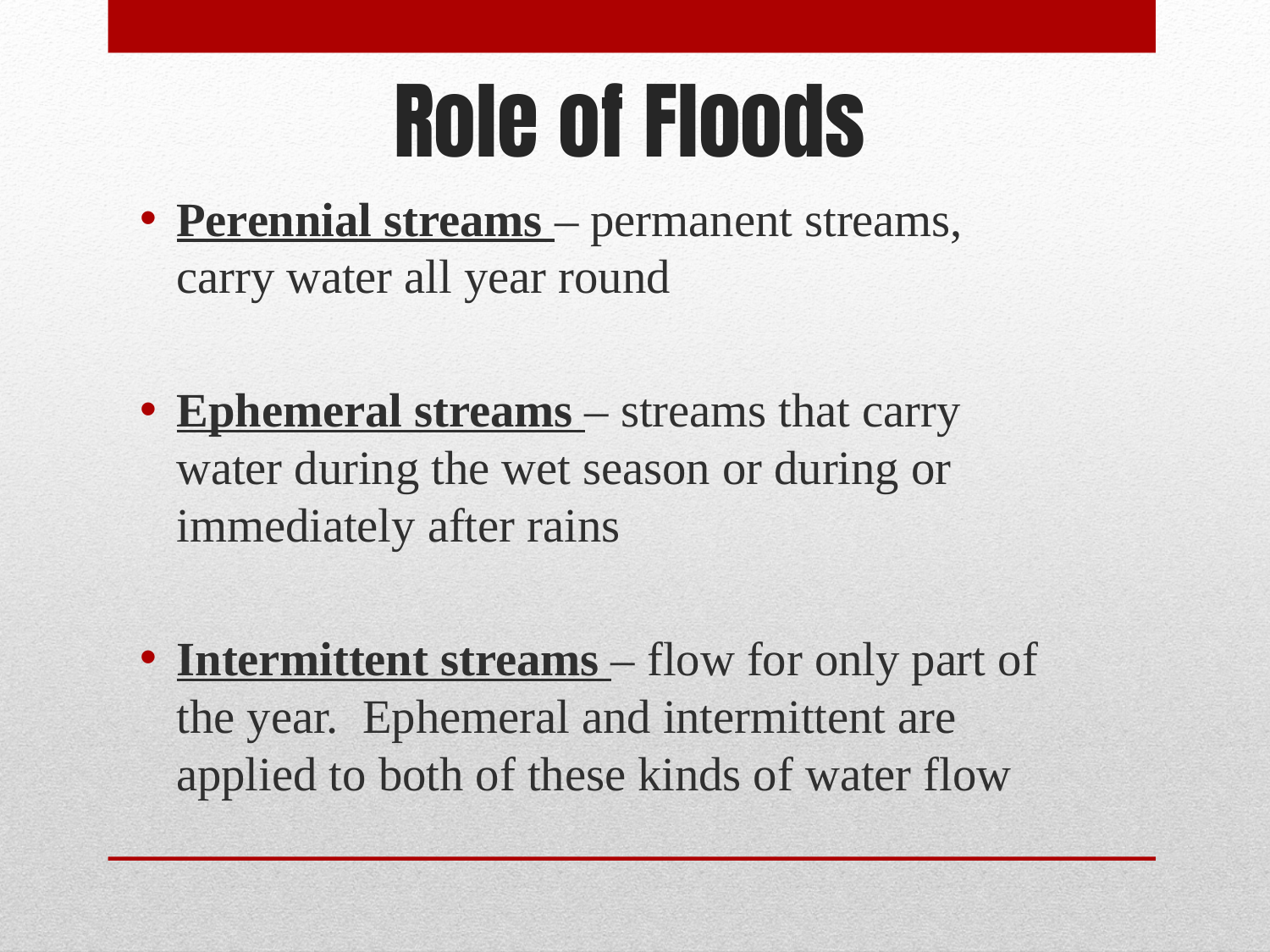

Role of Floods
Perennial streams – permanent streams, carry water all year round

Ephemeral streams – streams that carry water during the wet season or during or immediately after rains

Intermittent streams – flow for only part of the year.  Ephemeral and intermittent are applied to both of these kinds of water flow